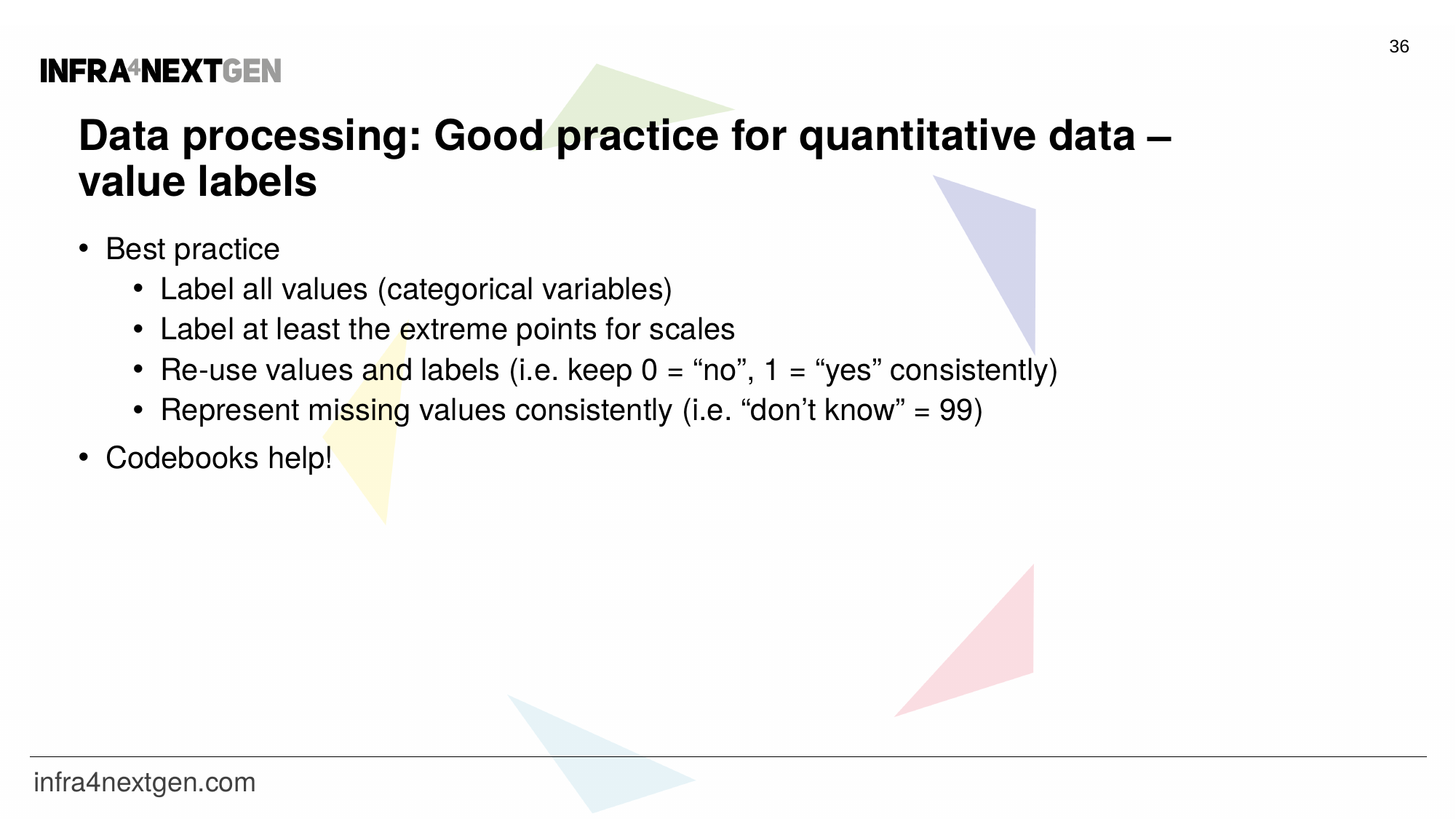

36
# Data processing: Good practice for quantitative data – value labels
Best practice
Label all values (categorical variables)
Label at least the extreme points for scales
Re-use values and labels (i.e. keep 0 = “no”, 1 = “yes” consistently)
Represent missing values consistently (i.e. “don’t know” = 99)
Codebooks help!

infra4nextgen.com